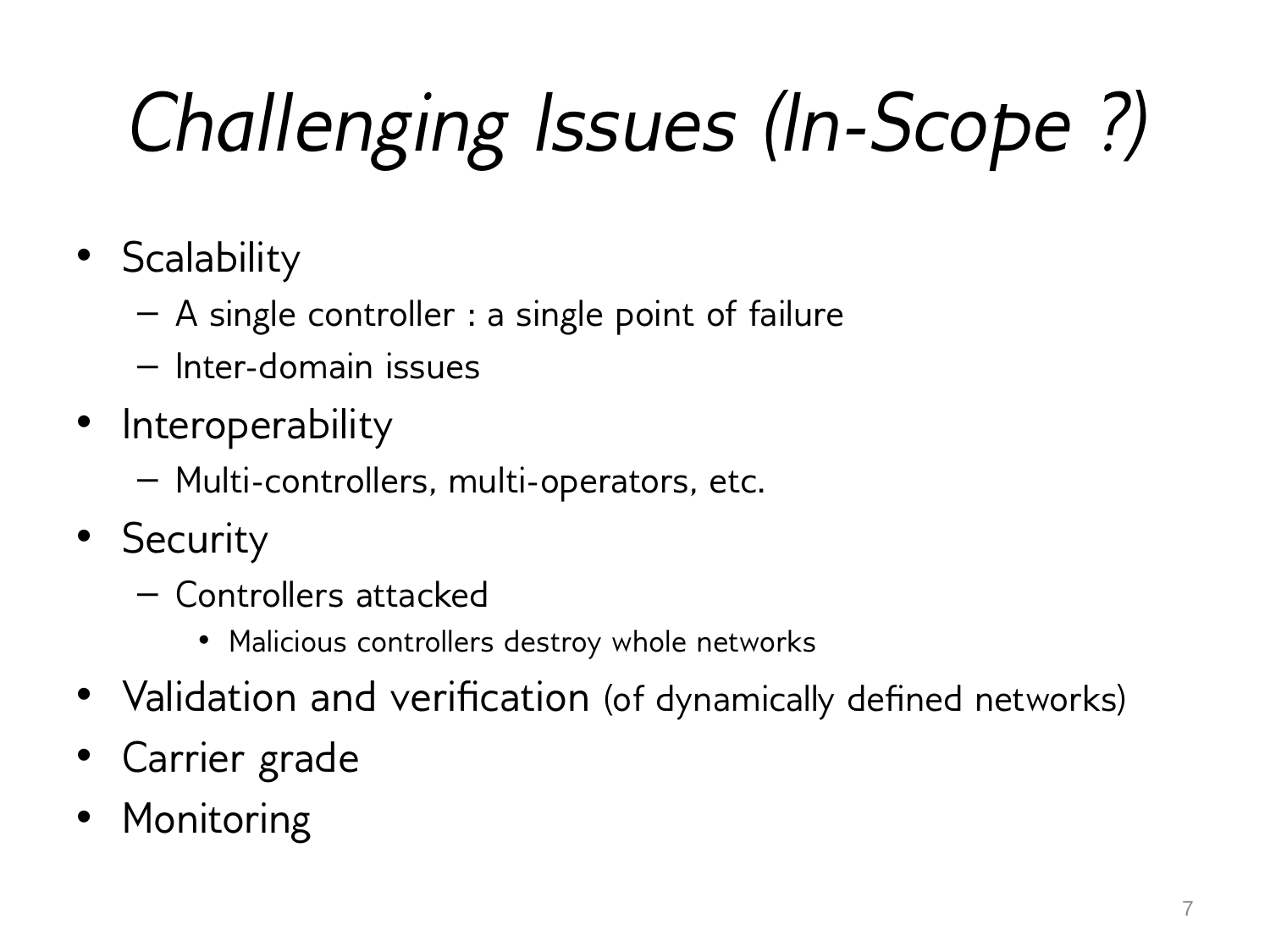

# Challenging Issues (In-Scope ?)
Scalability
A single controller : a single point of failure
Inter-domain issues
Interoperability
Multi-controllers, multi-operators, etc.
Security
Controllers attacked
Malicious controllers destroy whole networks
Validation and verification (of dynamically defined networks)
Carrier grade
Monitoring

7